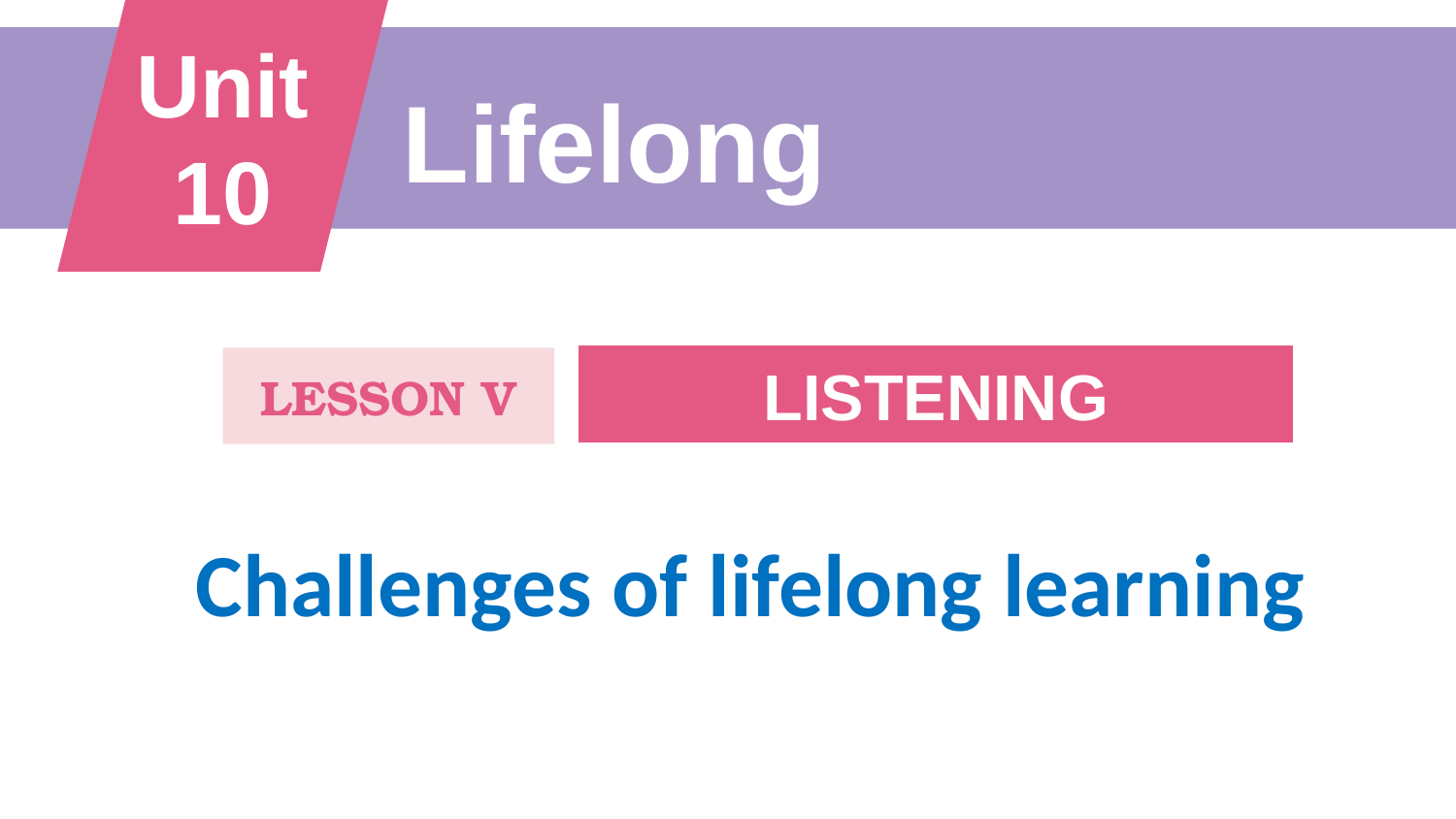

Unit 10

Lifelong learning
LISTENING
LESSON V
Challenges of lifelong learning